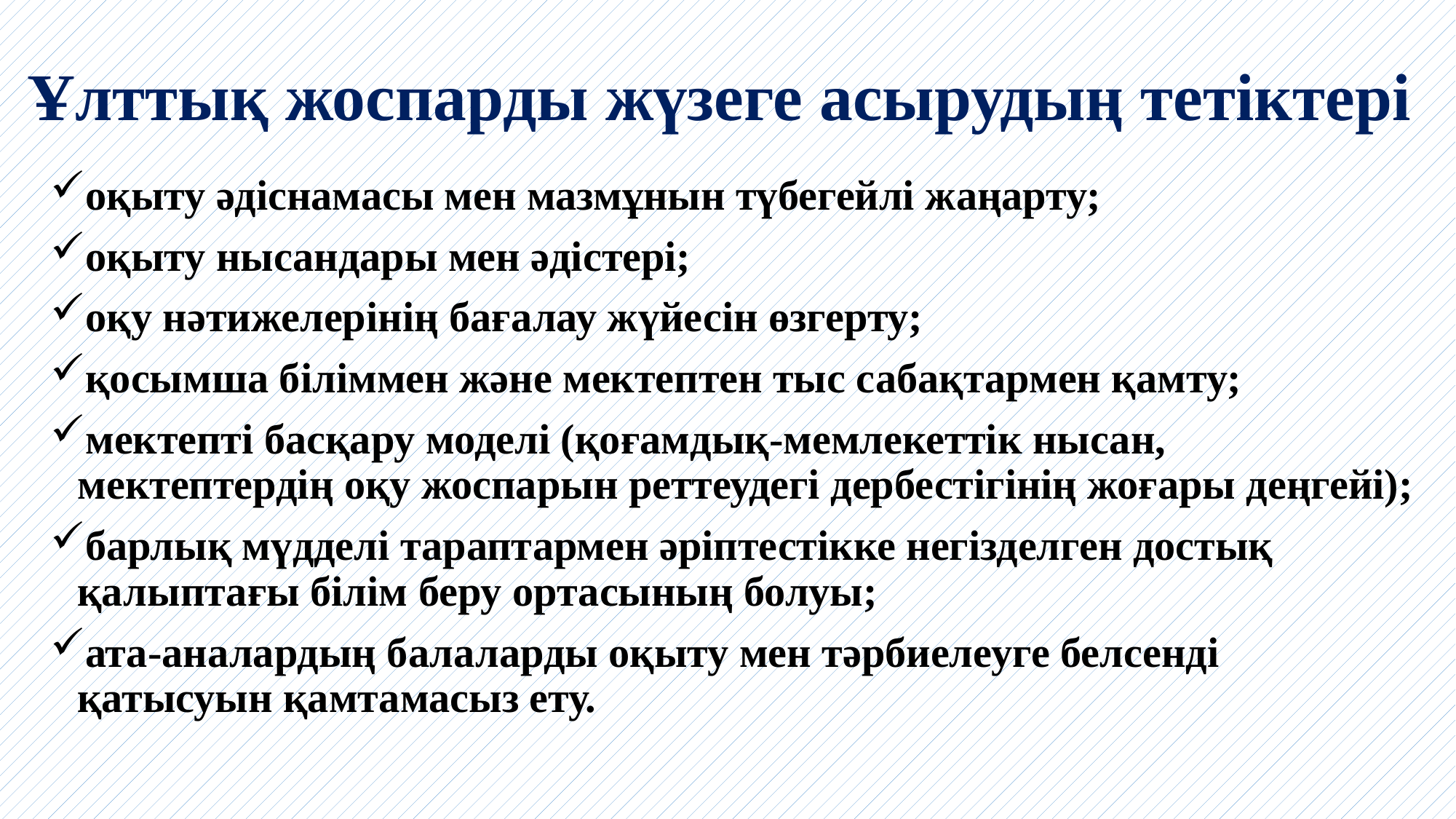

# Ұлттық жоспарды жүзеге асырудың тетіктері
оқыту әдіснамасы мен мазмұнын түбегейлі жаңарту;
оқыту нысандары мен әдістері;
оқу нәтижелерінің бағалау жүйесін өзгерту;
қосымша біліммен және мектептен тыс сабақтармен қамту;
мектепті басқару моделі (қоғамдық-мемлекеттік нысан, мектептердің оқу жоспарын реттеудегі дербестігінің жоғары деңгейі);
барлық мүдделі тараптармен әріптестікке негізделген достық қалыптағы білім беру ортасының болуы;
ата-аналардың балаларды оқыту мен тәрбиелеуге белсенді қатысуын қамтамасыз ету.